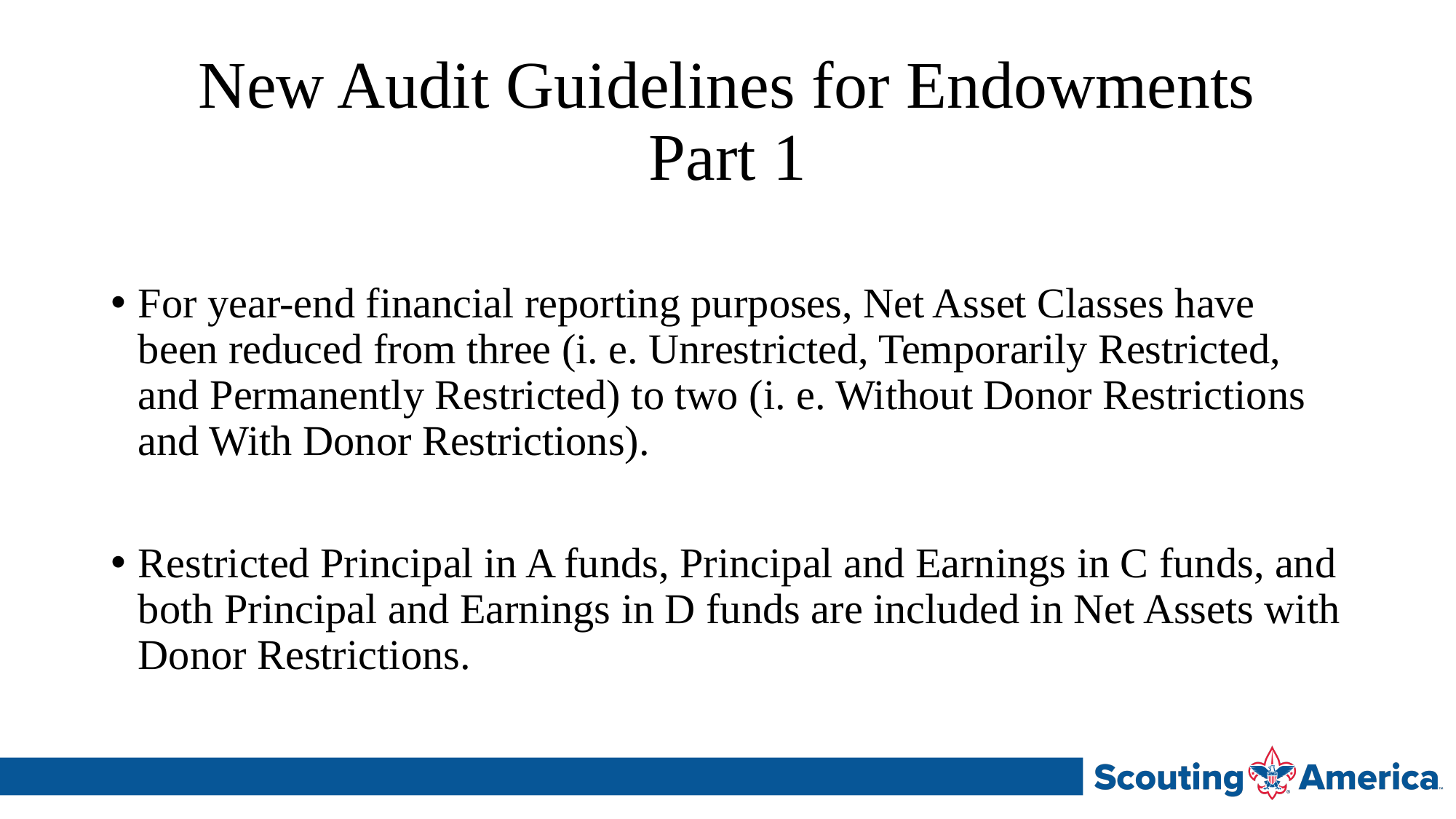

# New Audit Guidelines for Endowments Part 1
For year-end financial reporting purposes, Net Asset Classes have been reduced from three (i. e. Unrestricted, Temporarily Restricted, and Permanently Restricted) to two (i. e. Without Donor Restrictions and With Donor Restrictions).

Restricted Principal in A funds, Principal and Earnings in C funds, and both Principal and Earnings in D funds are included in Net Assets with Donor Restrictions.